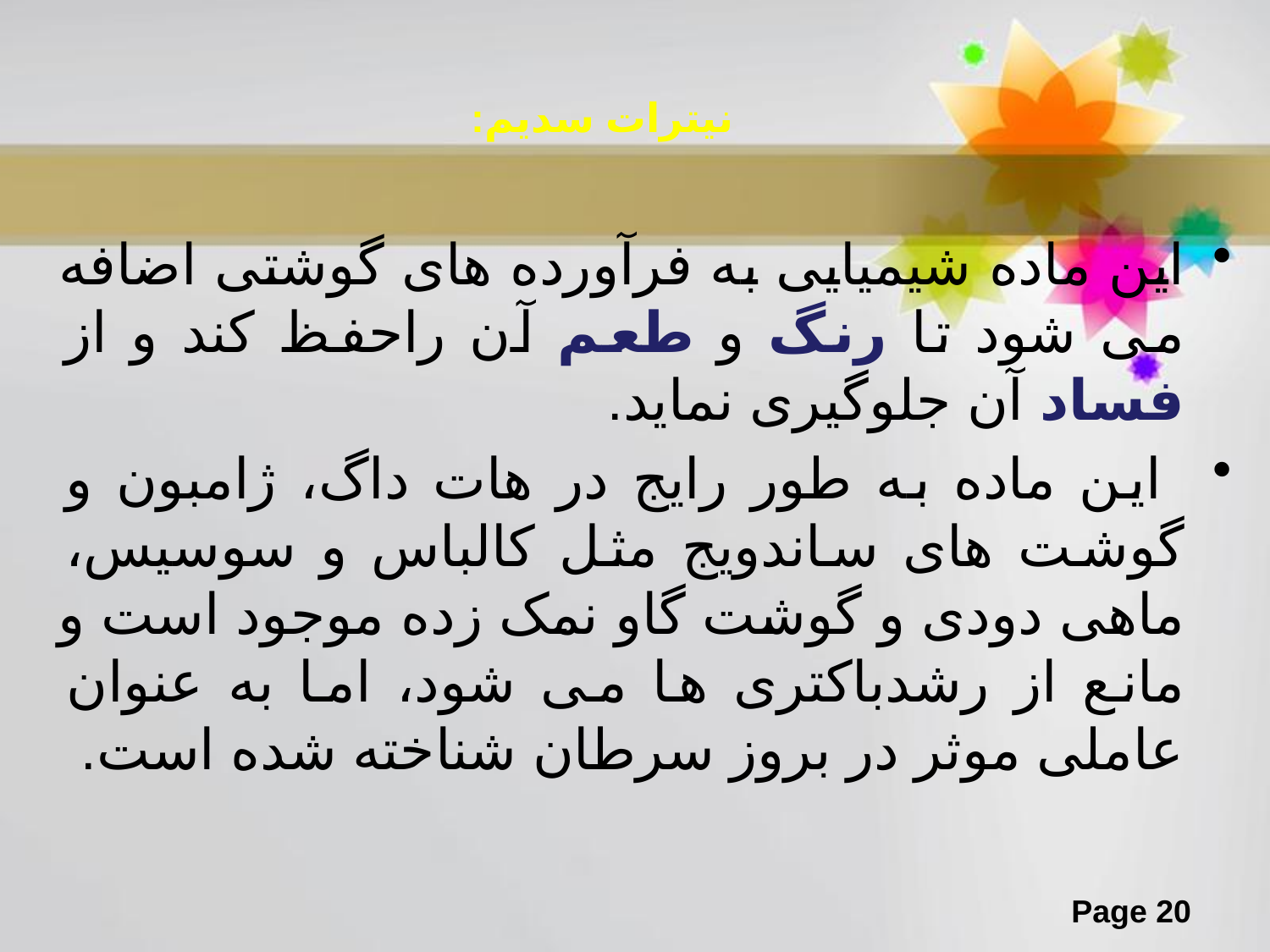

# نیترات سدیم:
این ماده شیمیایی به فرآورده های گوشتی اضافه می شود تا رنگ و طعم آن راحفظ کند و از فساد آن جلوگیری نماید.
 این ماده به طور رایج در هات داگ، ژامبون و گوشت های ساندویج مثل کالباس و سوسیس، ماهی دودی و گوشت گاو نمک زده موجود است و مانع از رشدباکتری ها می شود، اما به عنوان عاملی موثر در بروز سرطان شناخته شده است.